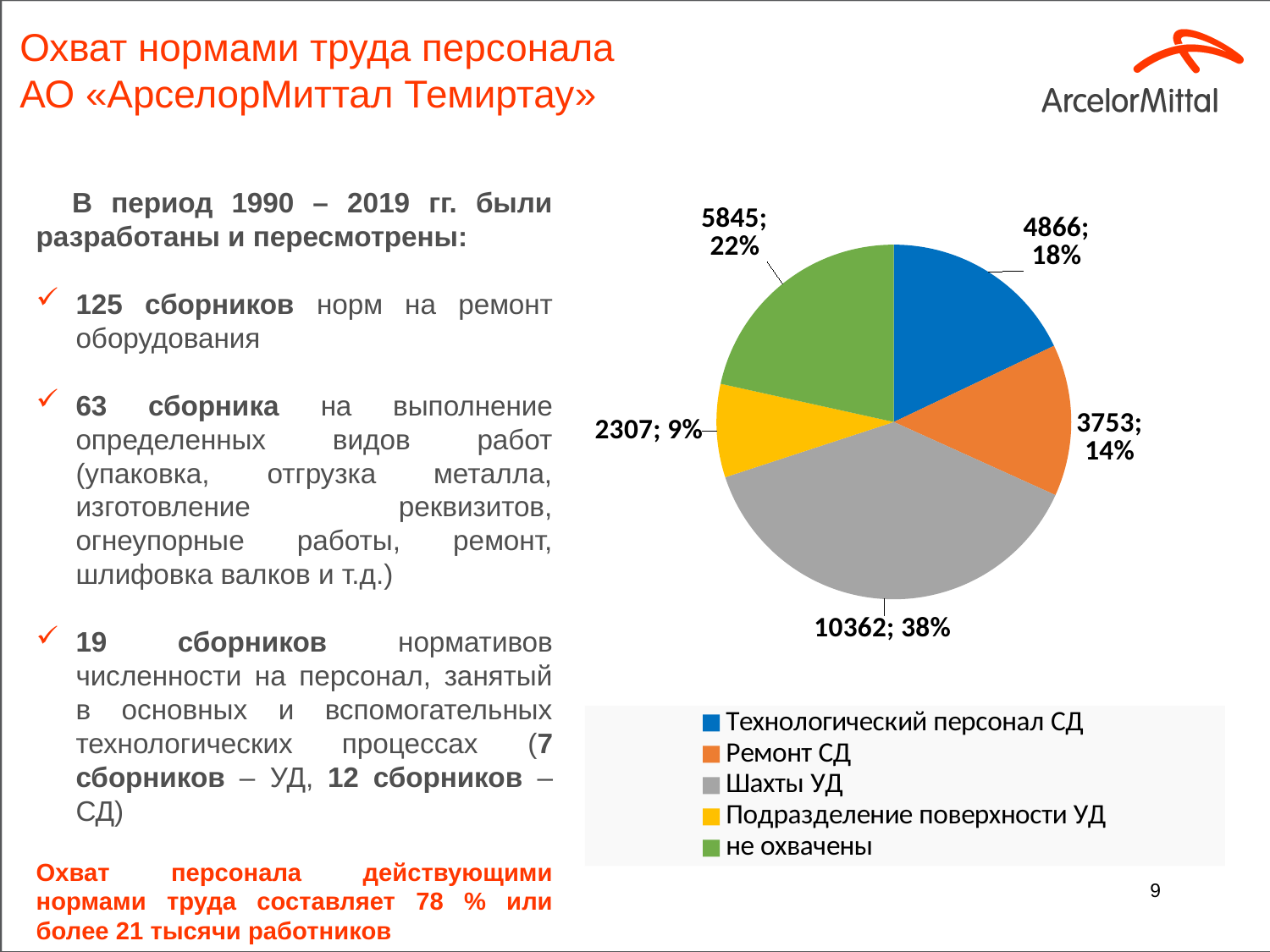

# Охват нормами труда персонала АО «АрселорМиттал Темиртау»

### Chart

| Category |  |
|---|---|
| Технологический персонал СД | 4866.0 |
| Ремонт СД | 3753.0 |
| Шахты УД | 10362.0 |
| Подразделение поверхности УД | 2307.0 |
| не охвачены | 5845.0 |
  В период 1990 – 2019 гг. были разработаны и пересмотрены:

125 сборников норм на ремонт оборудования

63 сборника на выполнение определенных видов работ (упаковка, отгрузка металла, изготовление реквизитов, огнеупорные работы, ремонт, шлифовка валков и т.д.)

19 сборников нормативов численности на персонал, занятый в основных и вспомогательных технологических процессах (7 сборников – УД, 12 сборников – СД)

Охват персонала действующими нормами труда составляет 78 % или более 21 тысячи работников
9